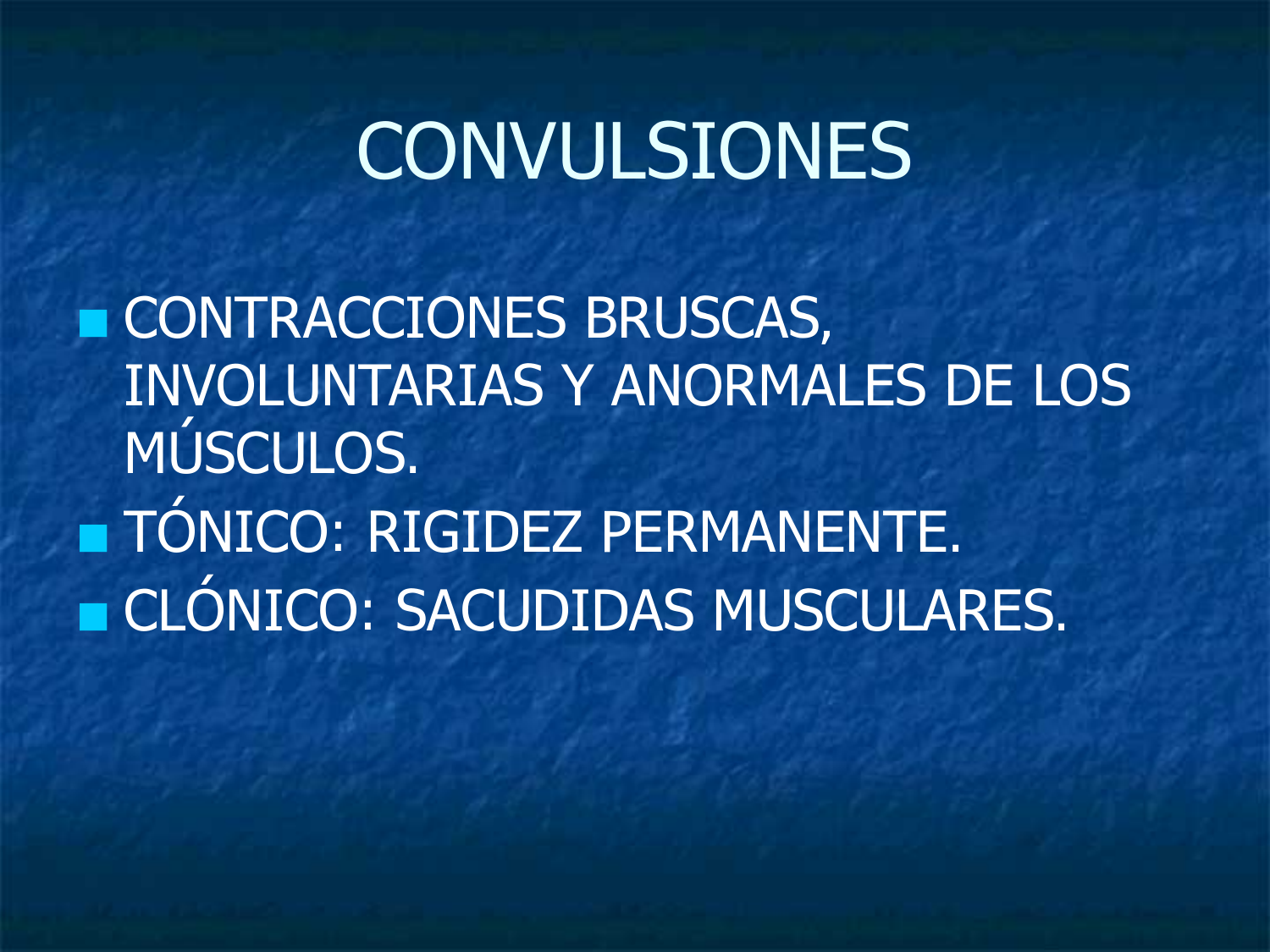

# CONVULSIONES
CONTRACCIONES BRUSCAS, INVOLUNTARIAS Y ANORMALES DE LOS MÚSCULOS.
TÓNICO: RIGIDEZ PERMANENTE.
CLÓNICO: SACUDIDAS MUSCULARES.